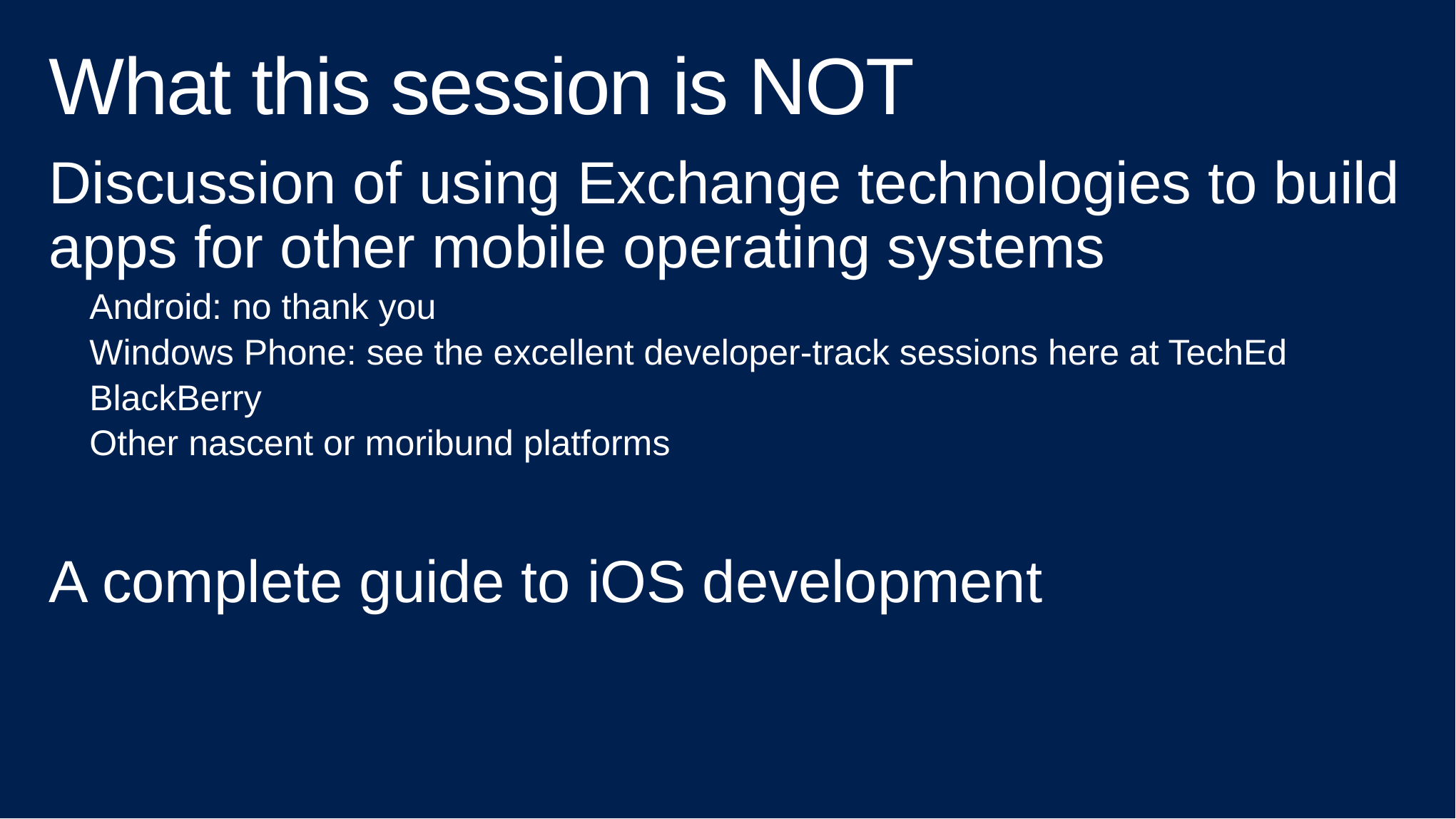

# What this session is NOT
Discussion of using Exchange technologies to build apps for other mobile operating systems
Android: no thank you
Windows Phone: see the excellent developer-track sessions here at TechEd
BlackBerry
Other nascent or moribund platforms

A complete guide to iOS development